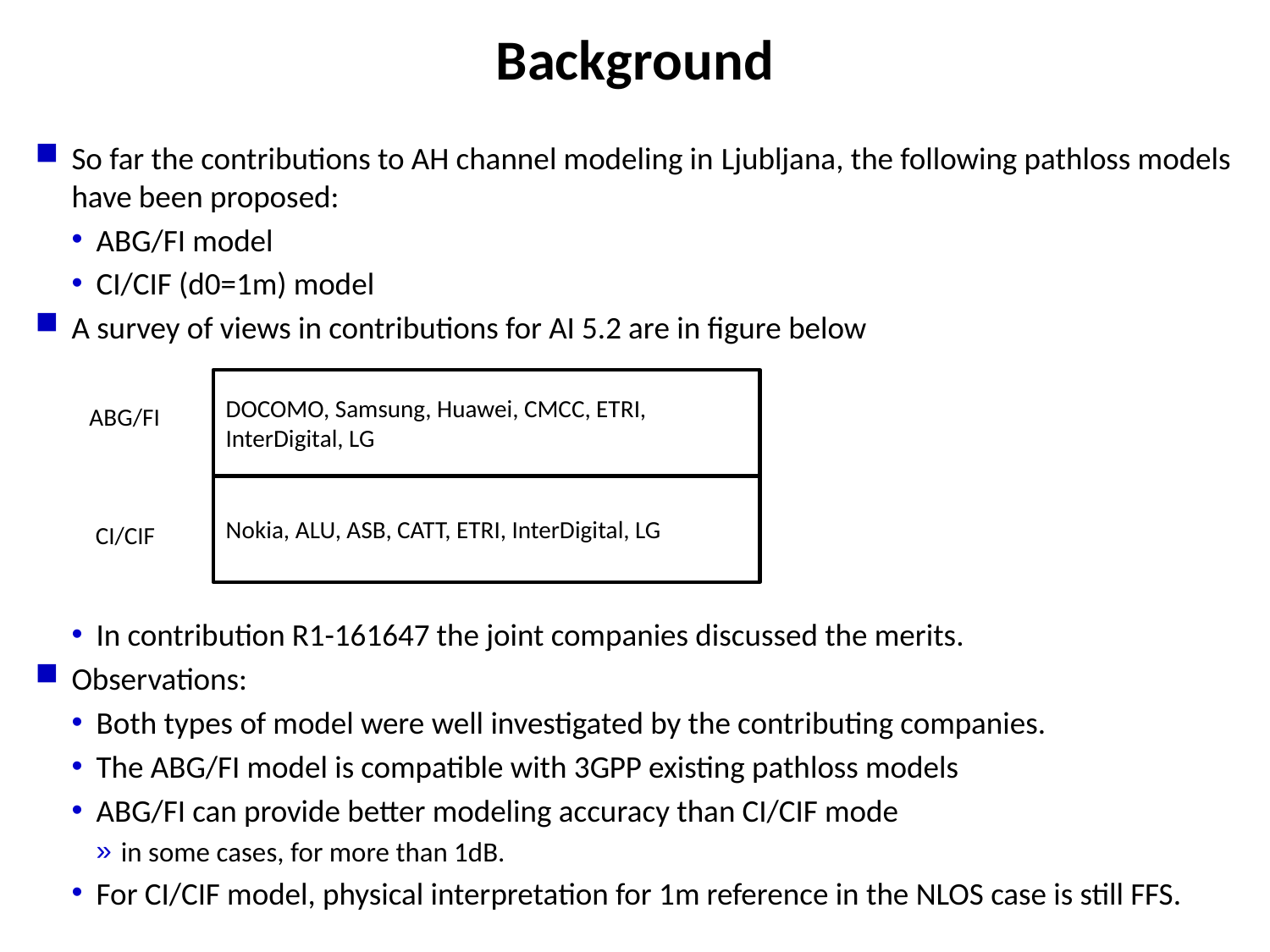

# Background
So far the contributions to AH channel modeling in Ljubljana, the following pathloss models have been proposed:
ABG/FI model
CI/CIF (d0=1m) model
A survey of views in contributions for AI 5.2 are in figure below

In contribution R1-161647 the joint companies discussed the merits.
Observations:
Both types of model were well investigated by the contributing companies.
The ABG/FI model is compatible with 3GPP existing pathloss models
ABG/FI can provide better modeling accuracy than CI/CIF mode
in some cases, for more than 1dB.
For CI/CIF model, physical interpretation for 1m reference in the NLOS case is still FFS.
DOCOMO, Samsung, Huawei, CMCC, ETRI, InterDigital, LG
ABG/FI
Nokia, ALU, ASB, CATT, ETRI, InterDigital, LG

CI/CIF